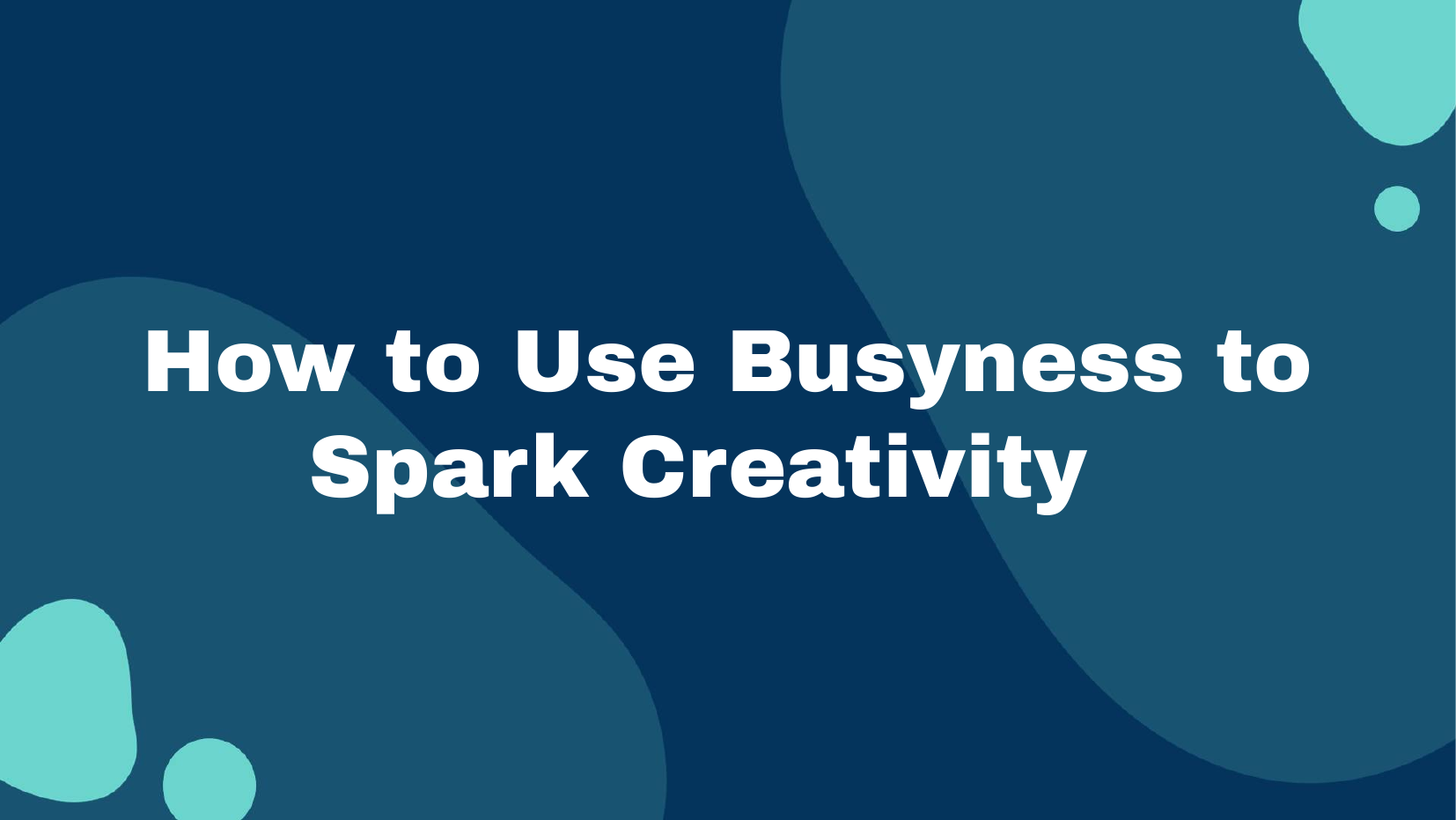

How to Use Busyness to Spark Creativity